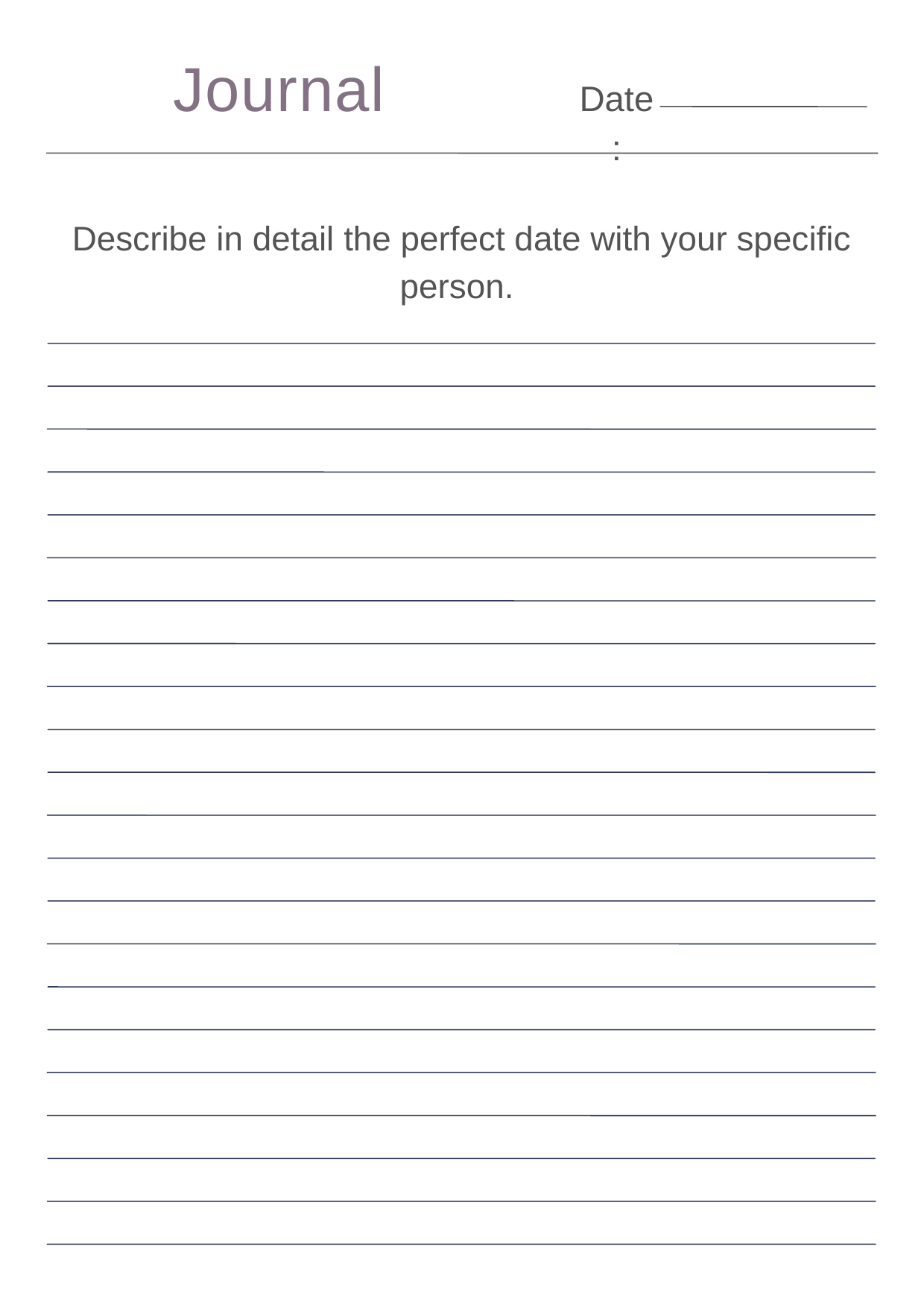

Journal
Date:

Describe in detail the perfect date with your specific person.